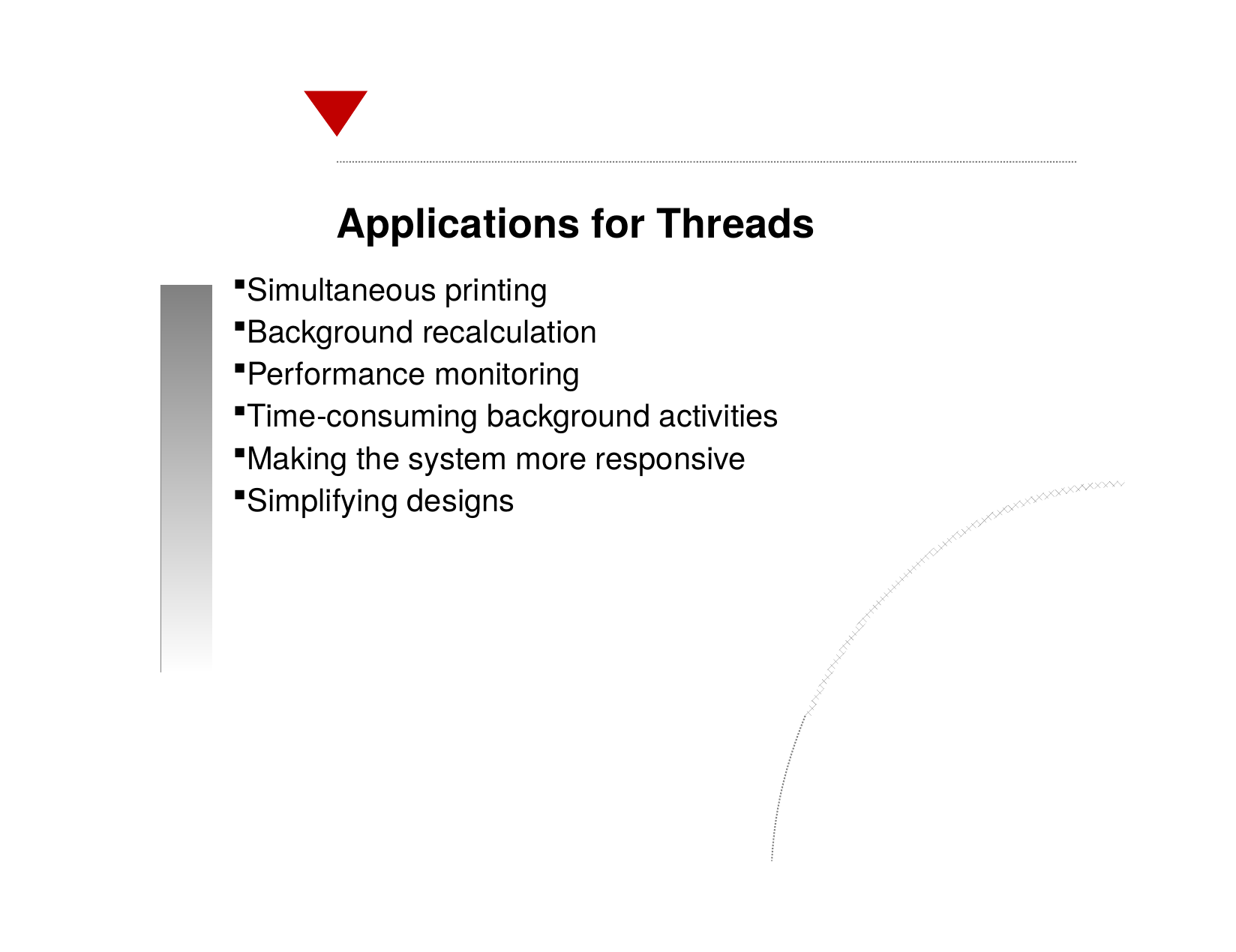

Applications for Threads
Simultaneous printing
Background recalculation
Performance monitoring
Time-consuming background activities
Making the system more responsive
Simplifying designs